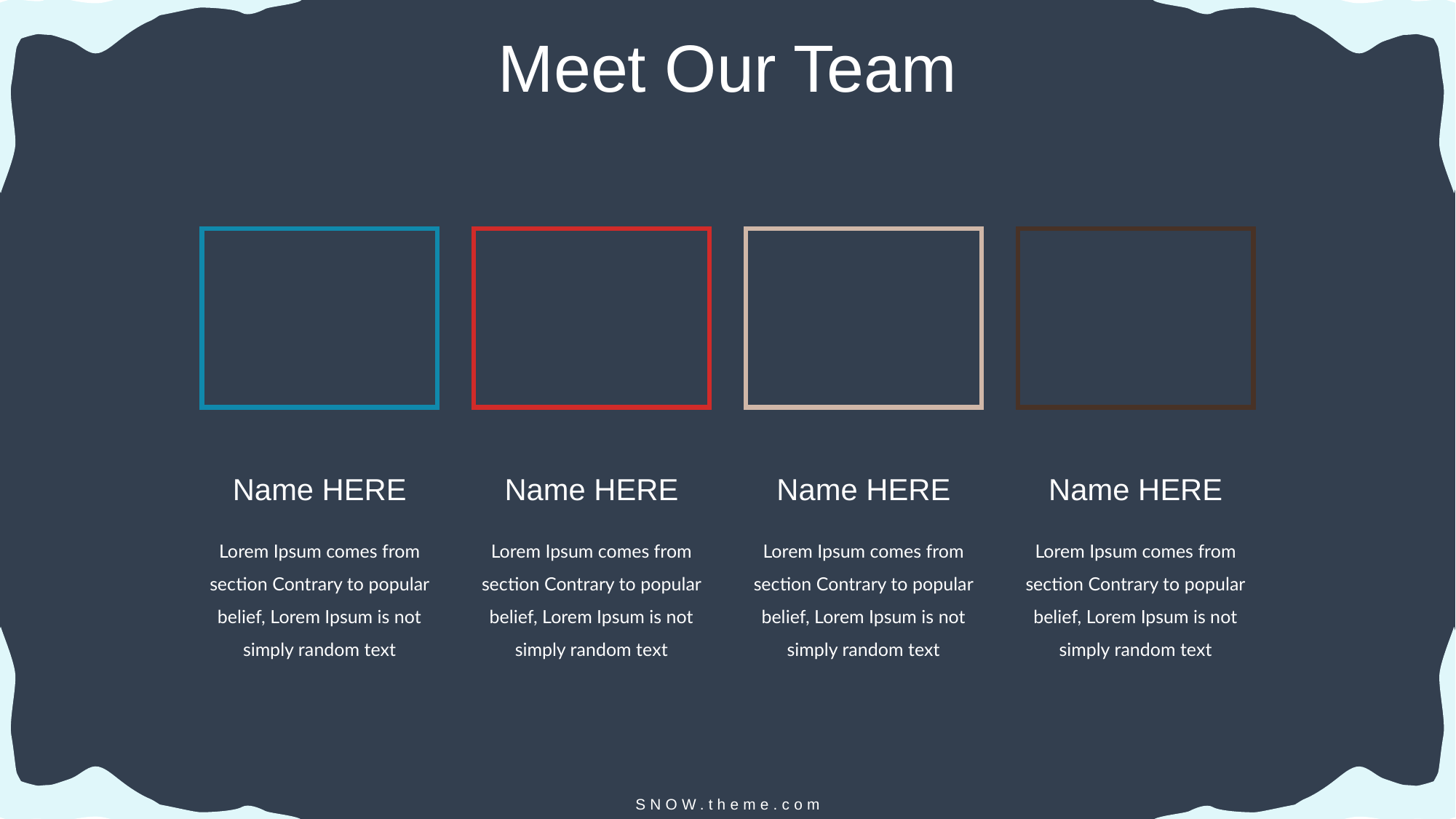

Meet Our Team

Name HERE
Name HERE
Name HERE
Name HERE
Lorem Ipsum comes from section Contrary to popular belief, Lorem Ipsum is not simply random text
Lorem Ipsum comes from section Contrary to popular belief, Lorem Ipsum is not simply random text
Lorem Ipsum comes from section Contrary to popular belief, Lorem Ipsum is not simply random text
Lorem Ipsum comes from section Contrary to popular belief, Lorem Ipsum is not simply random text